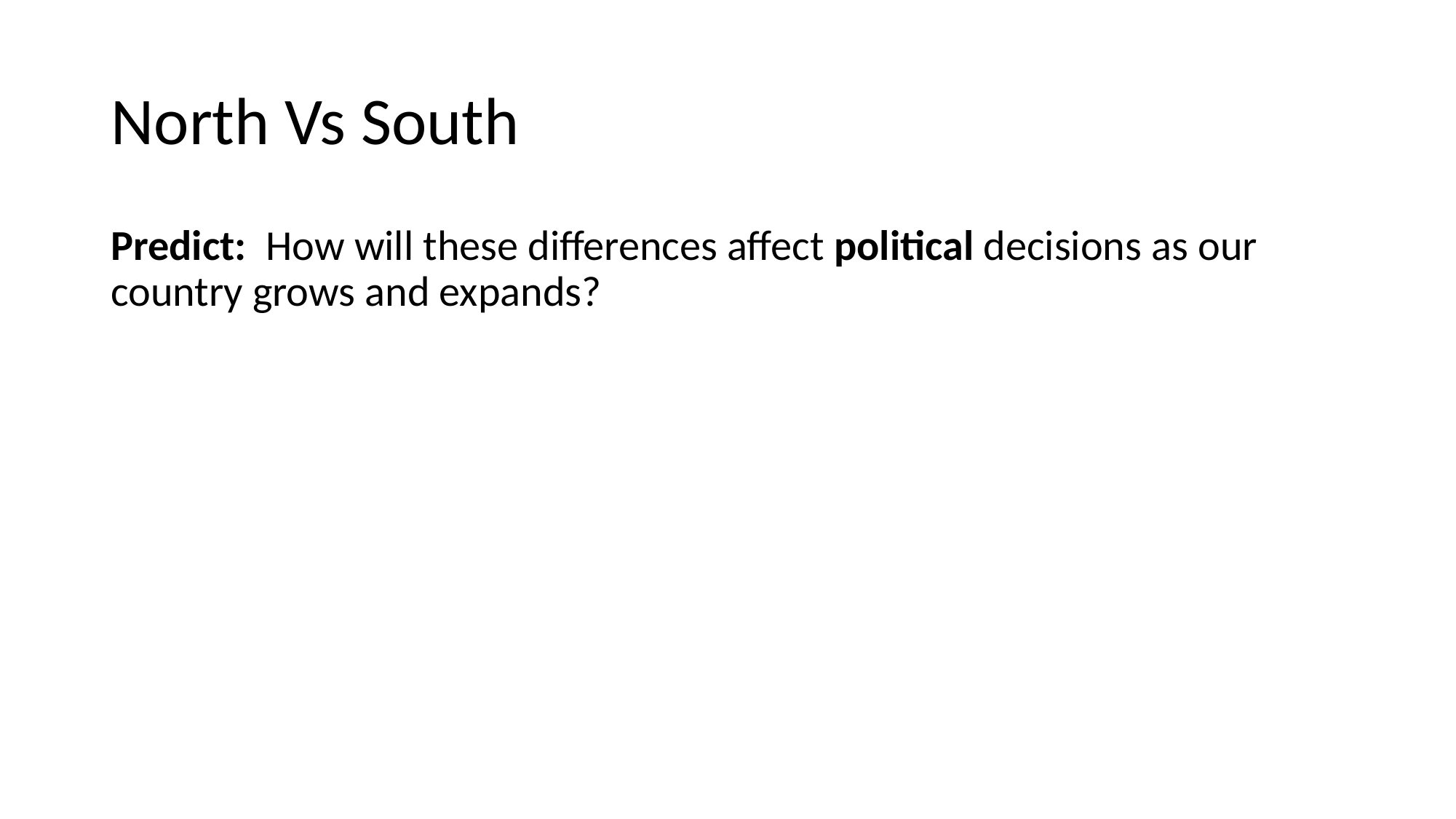

# North Vs South
Predict:  How will these differences affect political decisions as our country grows and expands?